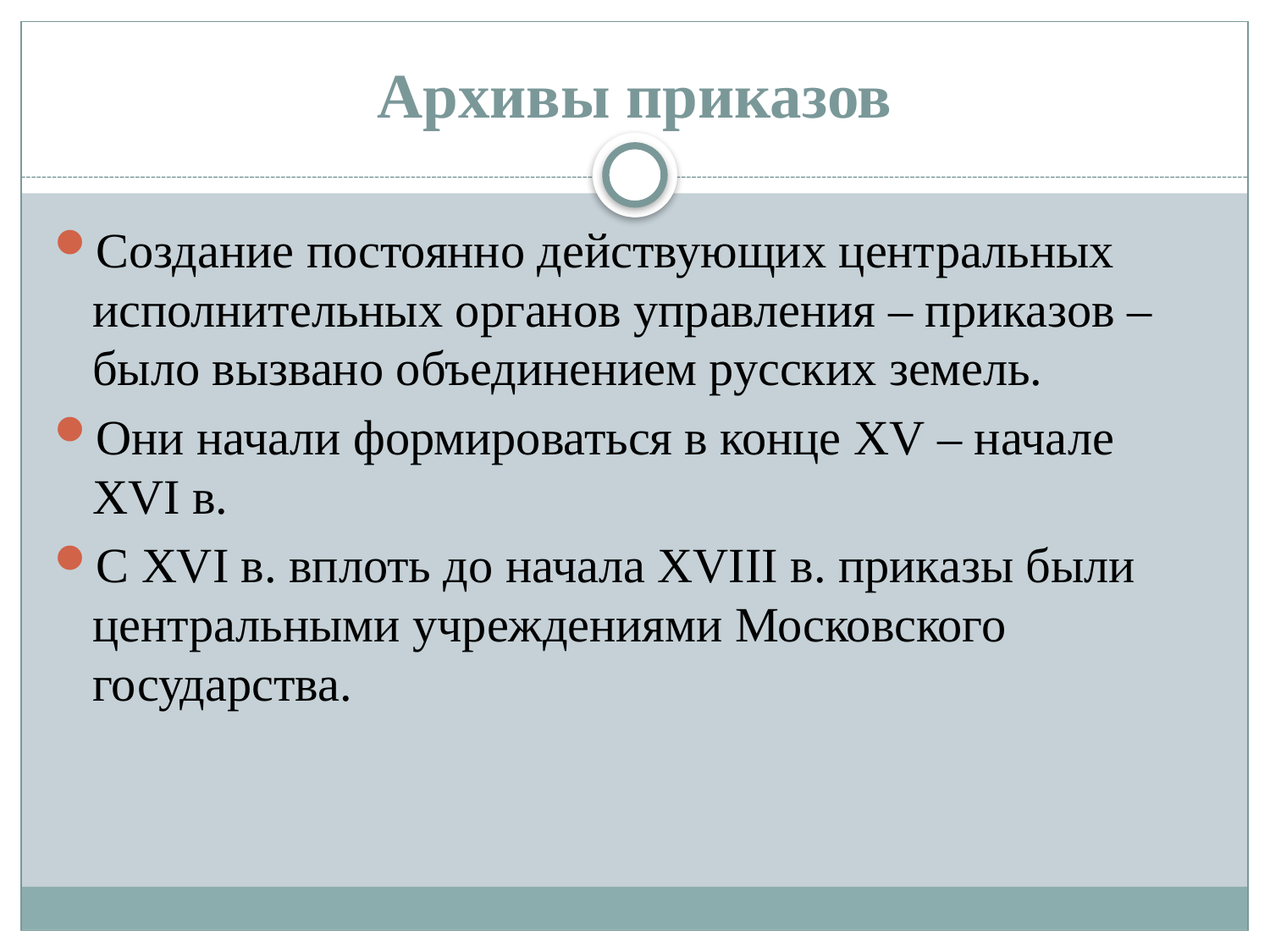

# Архивы приказов
Создание постоянно действующих центральных исполнительных органов управления – приказов – было вызвано объединением русских земель.
Они начали формироваться в конце XV – начале XVI в.
С XVI в. вплоть до начала XVIII в. приказы были центральными учреждениями Московского государства.